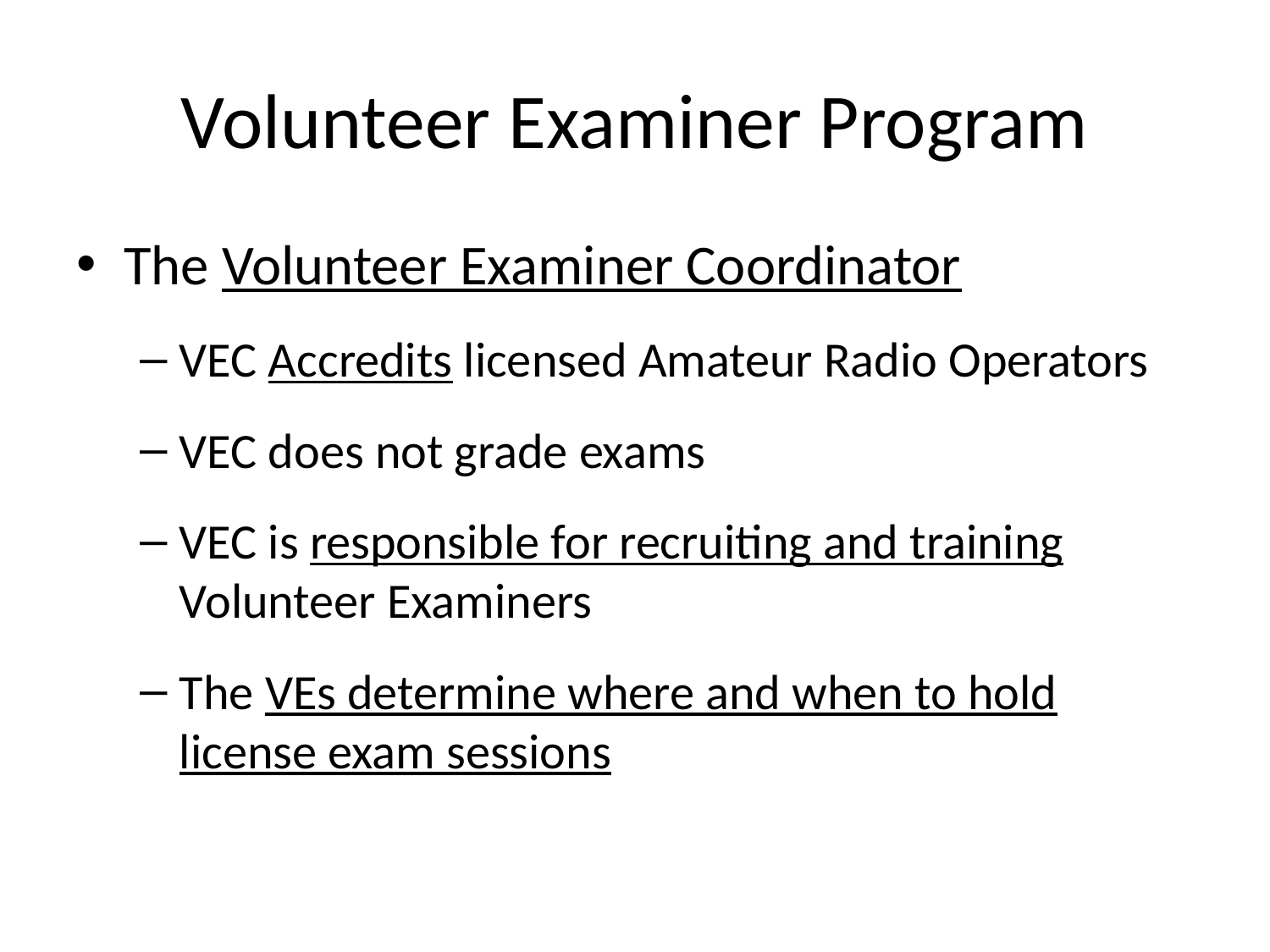

# Volunteer Examiner Program
The Volunteer Examiner Coordinator
VEC Accredits licensed Amateur Radio Operators
VEC does not grade exams
VEC is responsible for recruiting and training Volunteer Examiners
The VEs determine where and when to hold license exam sessions